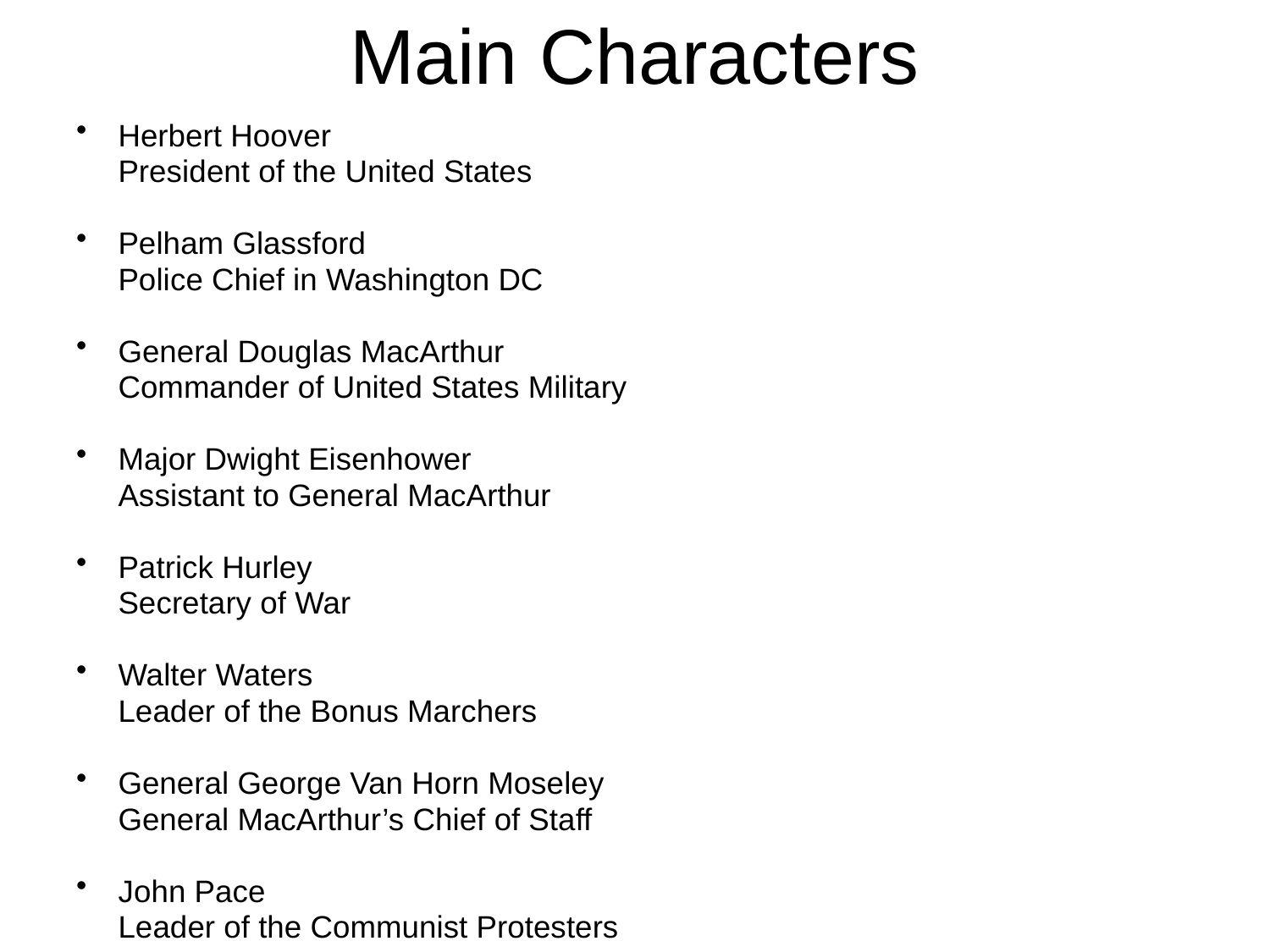

# Main Characters
Herbert Hoover
	President of the United States

Pelham Glassford
	Police Chief in Washington DC

General Douglas MacArthur
	Commander of United States Military

Major Dwight Eisenhower
	Assistant to General MacArthur

Patrick Hurley
	Secretary of War

Walter Waters
	Leader of the Bonus Marchers

General George Van Horn Moseley
	General MacArthur’s Chief of Staff

John Pace
	Leader of the Communist Protesters